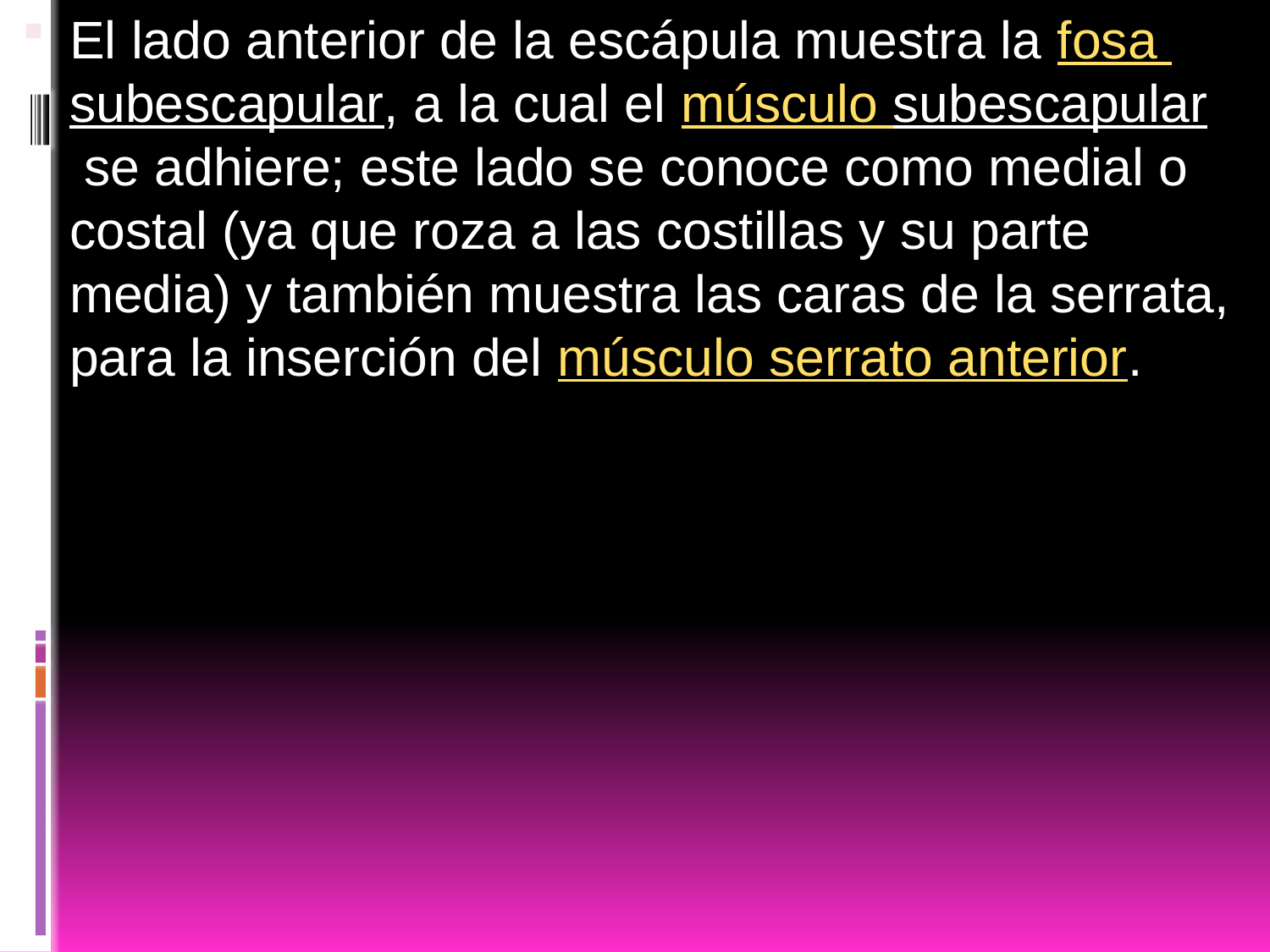

El lado anterior de la escápula muestra la fosa subescapular, a la cual el músculo subescapular se adhiere; este lado se conoce como medial o costal (ya que roza a las costillas y su parte media) y también muestra las caras de la serrata, para la inserción del músculo serrato anterior.